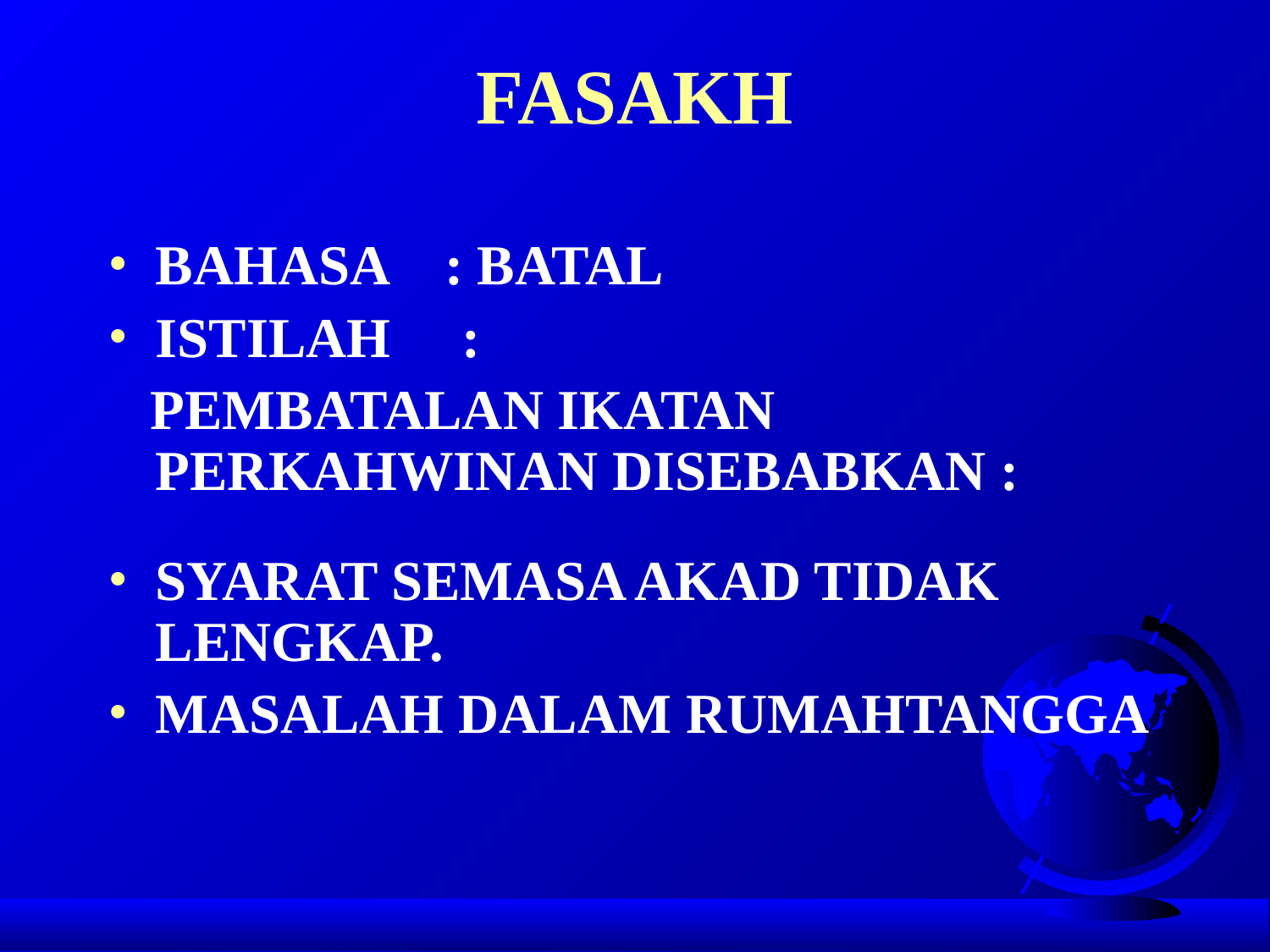

# FASAKH
BAHASA    : BATAL
ISTILAH     :
   PEMBATALAN IKATAN PERKAHWINAN DISEBABKAN :

SYARAT SEMASA AKAD TIDAK LENGKAP.
MASALAH DALAM RUMAHTANGGA